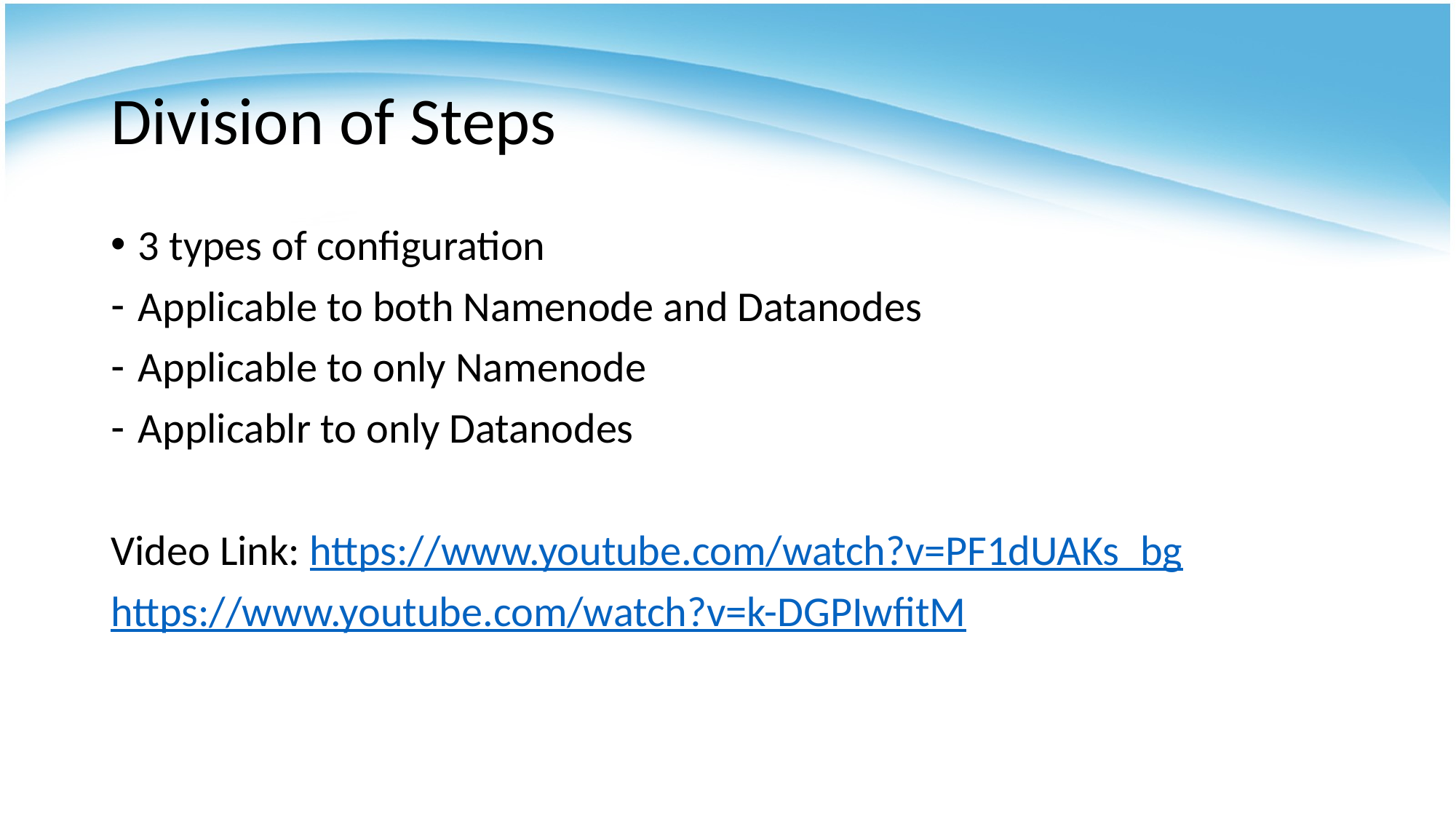

# Division of Steps
3 types of configuration
Applicable to both Namenode and Datanodes
Applicable to only Namenode
Applicablr to only Datanodes

Video Link: https://www.youtube.com/watch?v=PF1dUAKs_bg
https://www.youtube.com/watch?v=k-DGPIwfitM